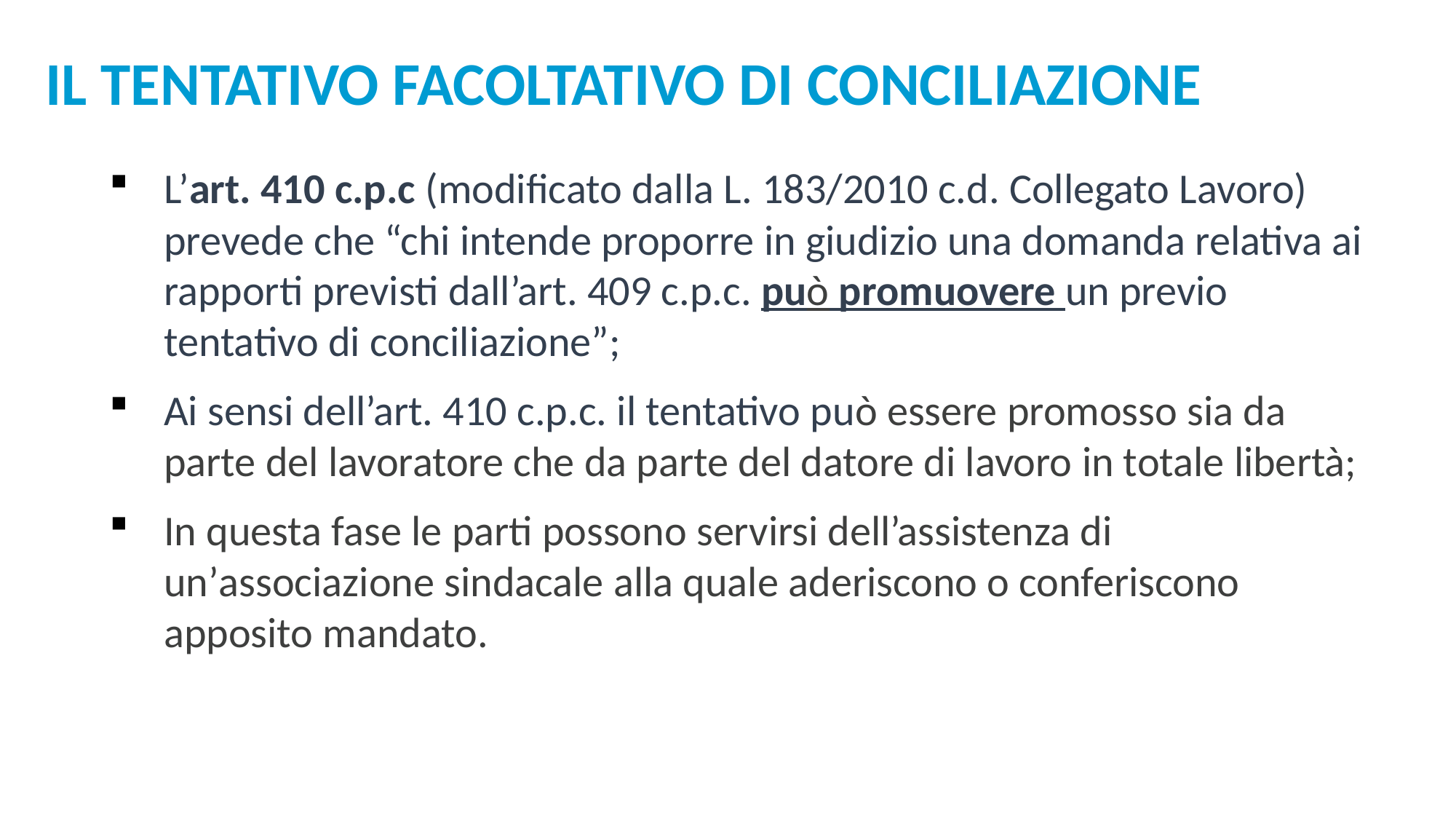

Il tentativo facoltativo di conciliazione
L’art. 410 c.p.c (modificato dalla L. 183/2010 c.d. Collegato Lavoro) prevede che “chi intende proporre in giudizio una domanda relativa ai rapporti previsti dall’art. 409 c.p.c. può promuovere un previo tentativo di conciliazione”;
Ai sensi dell’art. 410 c.p.c. il tentativo può essere promosso sia da parte del lavoratore che da parte del datore di lavoro in totale libertà;
In questa fase le parti possono servirsi dell’assistenza di un’associazione sindacale alla quale aderiscono o conferiscono apposito mandato.